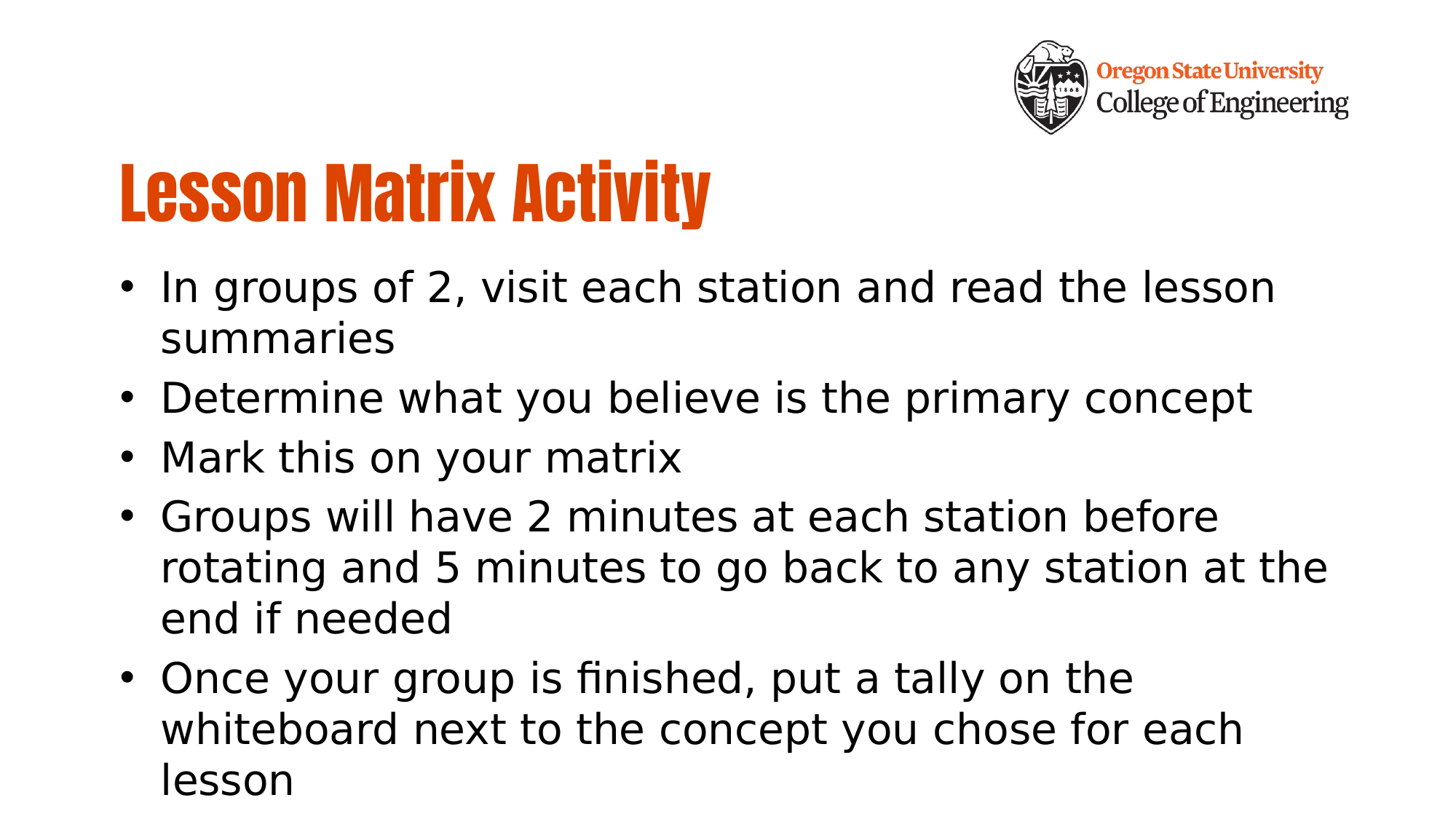

# Lesson Matrix Activity
In groups of 2, visit each station and read the lesson summaries
Determine what you believe is the primary concept
Mark this on your matrix
Groups will have 2 minutes at each station before rotating and 5 minutes to go back to any station at the end if needed
Once your group is finished, put a tally on the whiteboard next to the concept you chose for each lesson